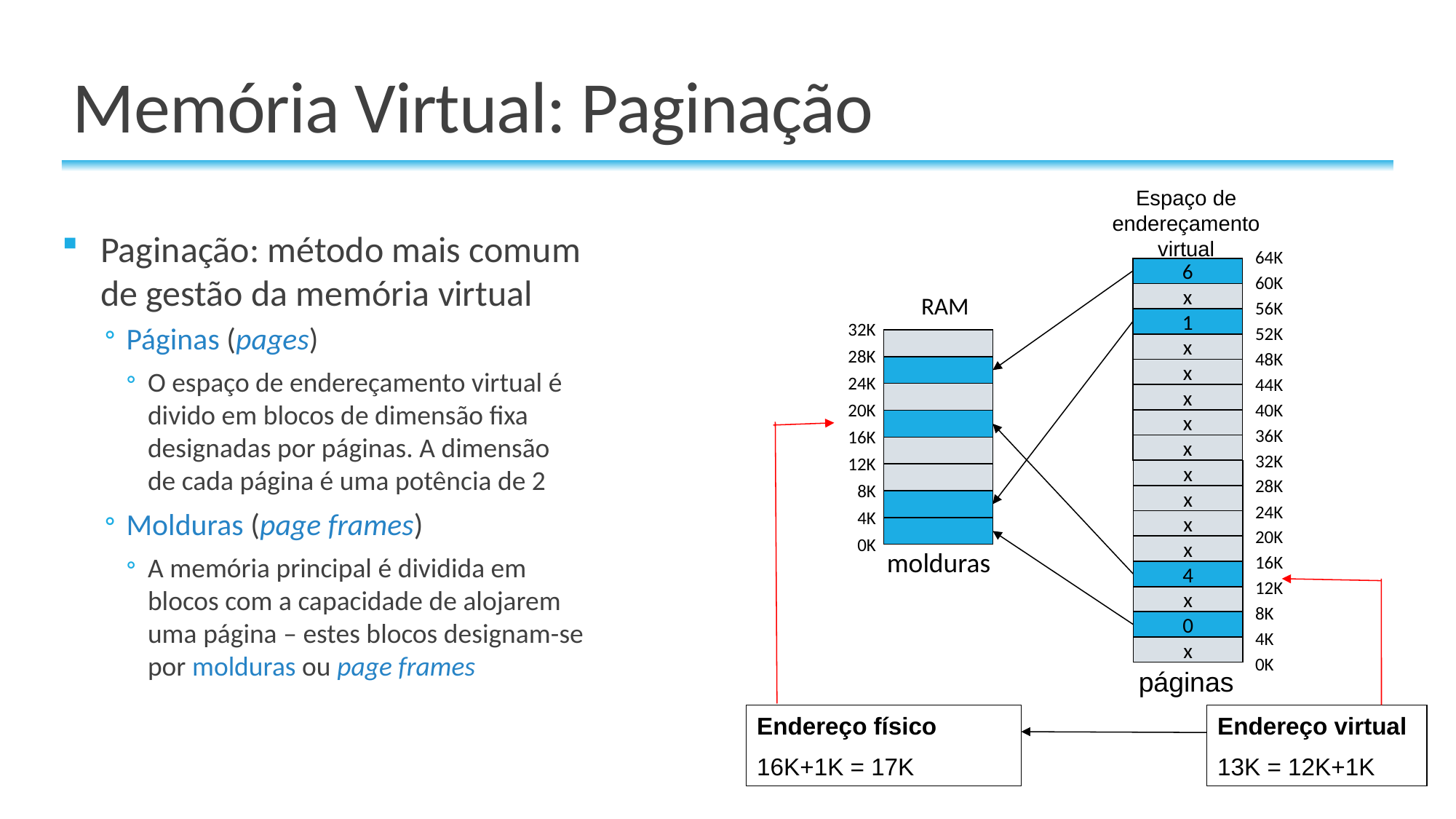

# Memória Virtual: Paginação
Espaço de endereçamento virtual
Paginação: método mais comum
de gestão da memória virtual
Páginas (pages)
O espaço de endereçamento virtual é
divido em blocos de dimensão fixa
designadas por páginas. A dimensão
de cada página é uma potência de 2
Molduras (page frames)
A memória principal é dividida em
blocos com a capacidade de alojarem
uma página – estes blocos designam-se
por molduras ou page frames
64K
60K
56K
52K
48K
44K
40K
36K
32K
28K
24K
20K
16K
12K
8K
4K
0K
6
x
1
x
x
x
x
x
x
x
x
x
4
x
0
x
RAM
32K
28K
24K
20K
16K
12K
8K
4K
0K

Endereço físico
16K+1K = 17K
Endereço virtual
13K = 12K+1K

molduras
páginas